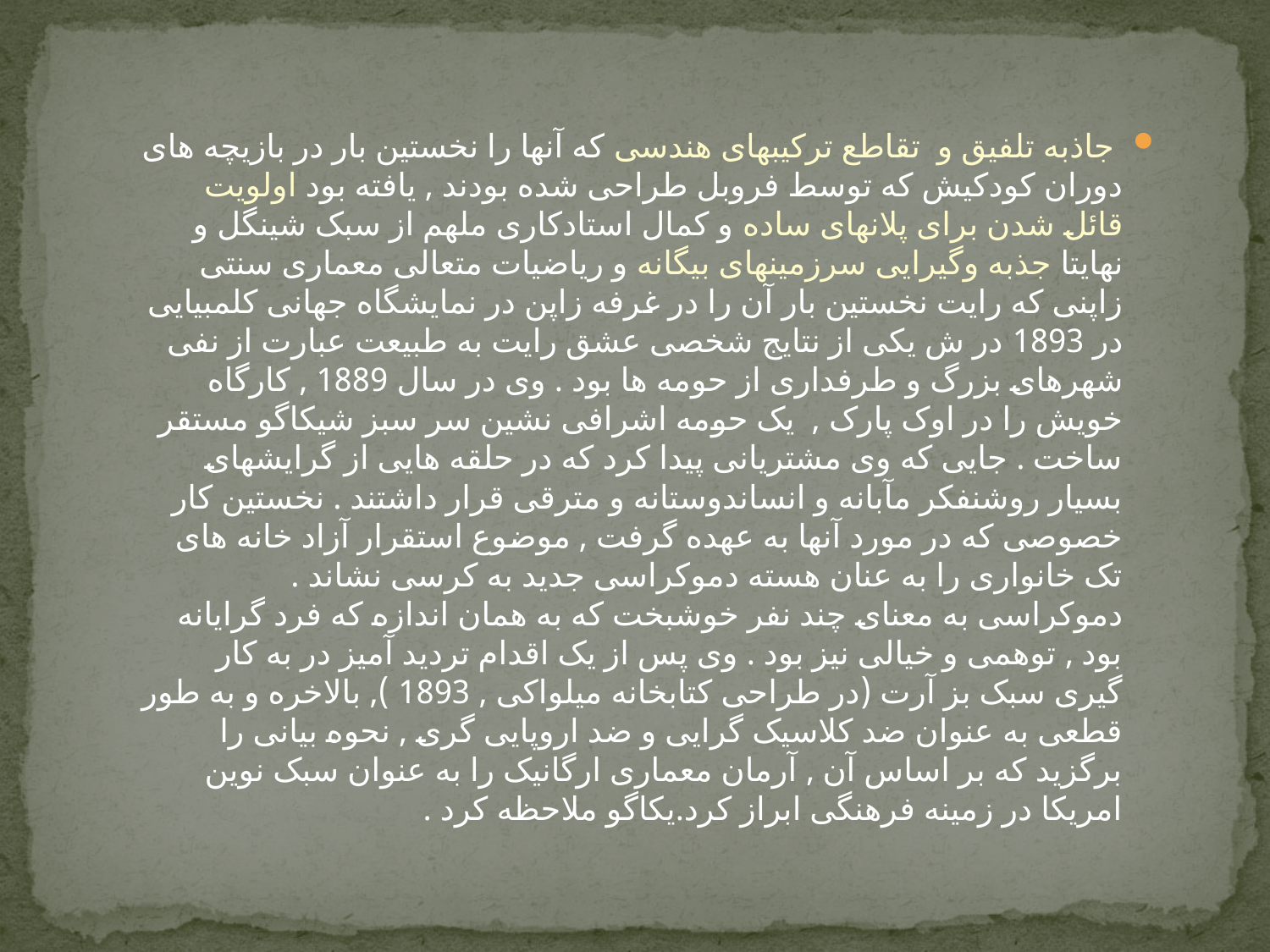

جاذبه تلفيق و  تقاطع ترکيبهای هندسی که آنها را نخستين بار در بازيچه های دوران کودکيش که توسط فروبل طراحی شده بودند , يافته بود اولويت قائل شدن برای پلانهای ساده و کمال استادکاری ملهم از سبک شينگل و نهايتا جذبه وگيرايی سرزمينهای بيگانه و رياضيات متعالی معماری سنتی زاپنی که رايت نخستين بار آن را در غرفه زاپن در نمايشگاه جهانی کلمبيايی در 1893 در ش يکی از نتايج شخصی عشق رايت به طبيعت عبارت از نفی شهرهای بزرگ و طرفداری از حومه ها بود . وی در سال 1889 , کارگاه خويش را در اوک پارک ,  يک حومه اشرافی نشين سر سبز شيکاگو مستقر ساخت . جايی که وی مشتريانی پيدا کرد که در حلقه هایی از گرایشهای بسیار روشنفکر مآبانه و انساندوستانه و مترقی قرار داشتند . نخستین کار خصوصی که در مورد آنها به عهده گرفت , موضوع استقرار آزاد خانه های تک خانواری را به عنان هسته دموکراسی جدید به کرسی نشاند . دموکراسی به معنای چند نفر خوشبخت که به همان اندازه که فرد گرایانه بود , توهمی و خیالی نیز بود . وی پس از یک اقدام تردید آمیز در به کار گیری سبک بز آرت (در طراحی کتابخانه میلواکی , 1893 ), بالاخره و به طور قطعی به عنوان ضد کلاسیک گرایی و ضد اروپایی گری , نحوه بیانی را برگزید که بر اساس آن , آرمان معماری ارگانیک را به عنوان سبک نوین امریکا در زمینه فرهنگی ابراز کرد.يکاگو ملاحظه کرد .